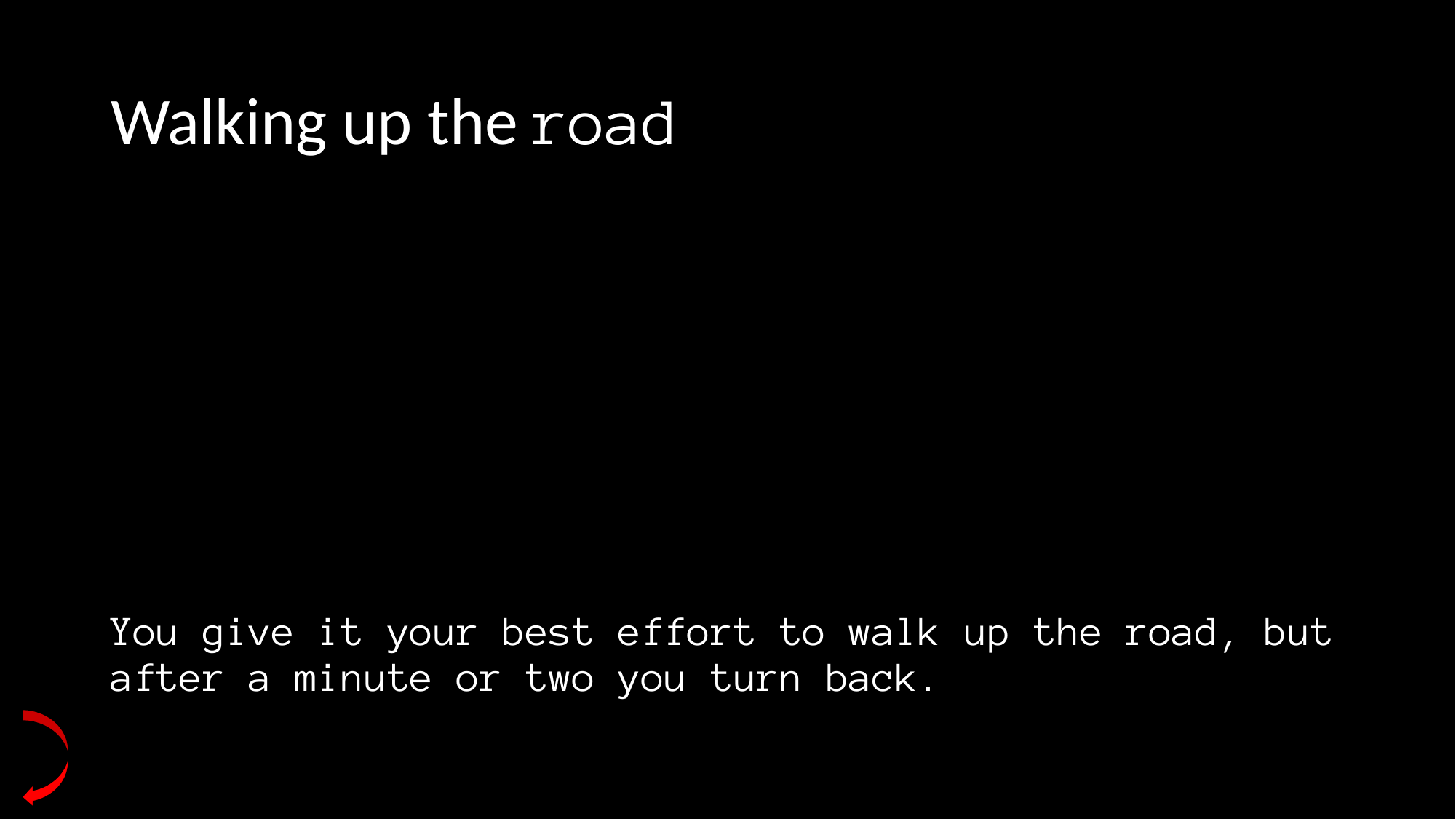

# Walking up the road
You give it your best effort to walk up the road, but after a minute or two you turn back.